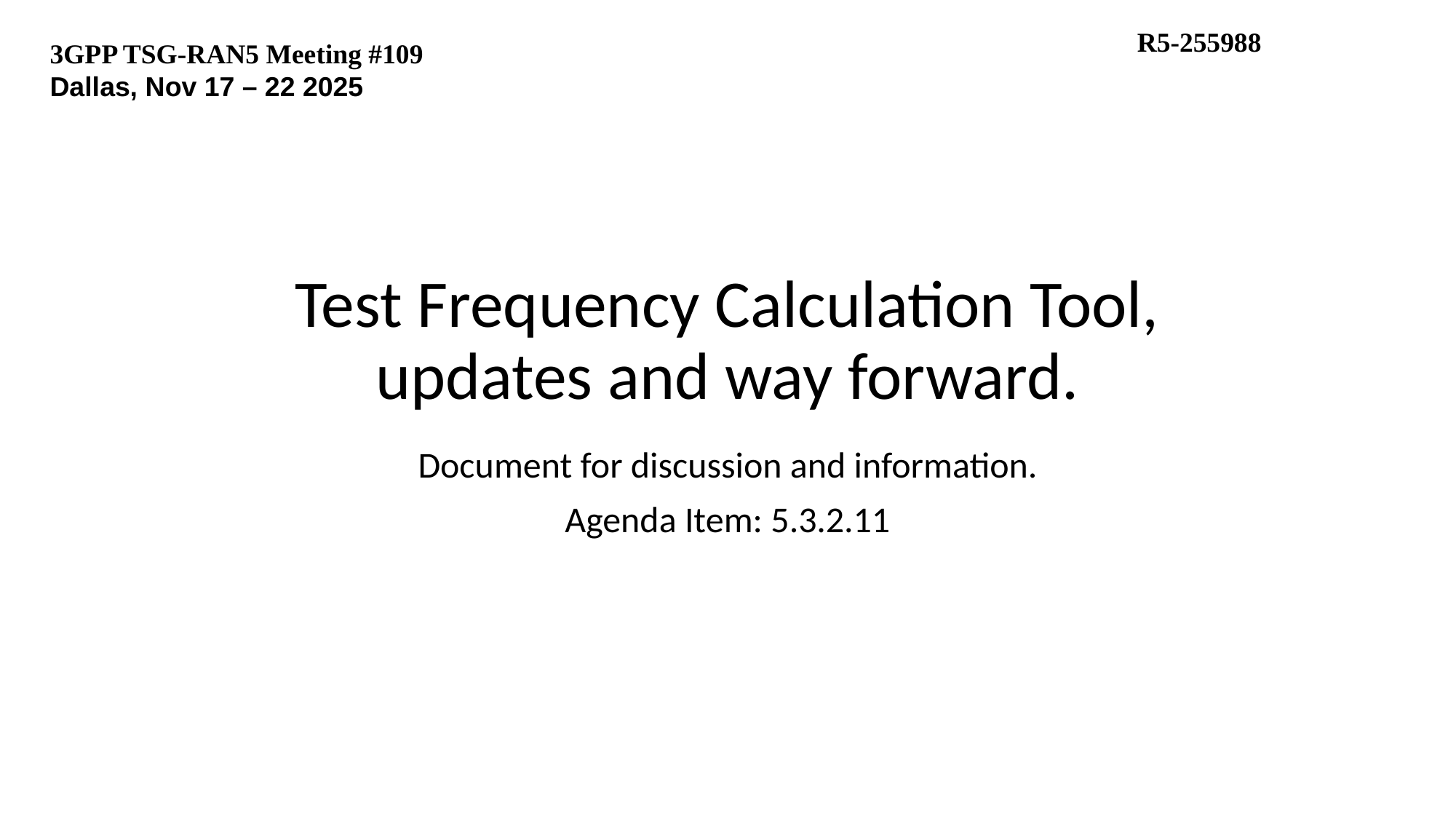

R5-255988

3GPP TSG-RAN5 Meeting #109
Dallas, Nov 17 – 22 2025

# Test Frequency Calculation Tool, updates and way forward.
Document for discussion and information.
Agenda Item: 5.3.2.11